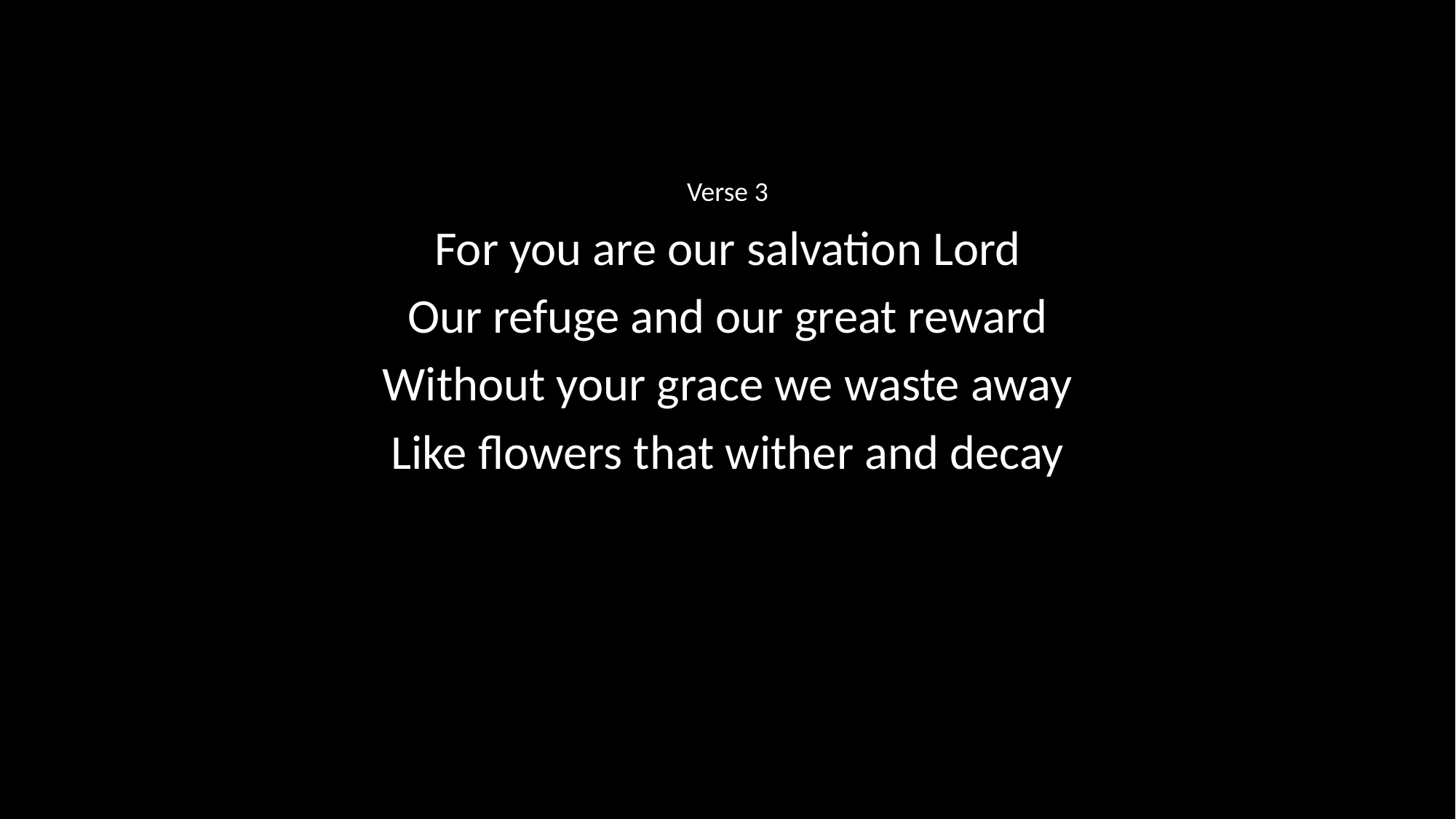

Verse 3
For you are our salvation Lord
Our refuge and our great reward
Without your grace we waste away
Like flowers that wither and decay